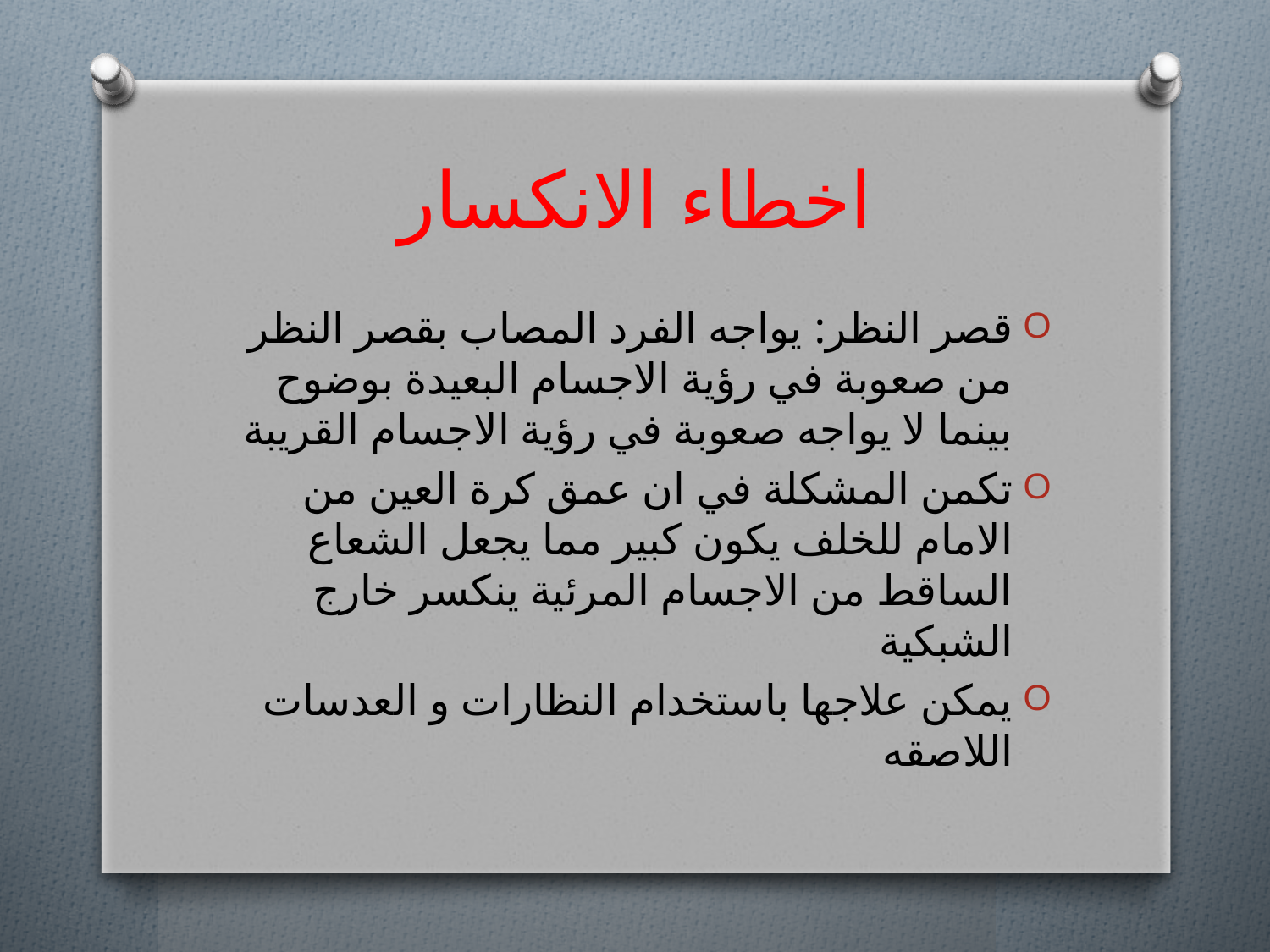

# اخطاء الانكسار
قصر النظر: يواجه الفرد المصاب بقصر النظر من صعوبة في رؤية الاجسام البعيدة بوضوح بينما لا يواجه صعوبة في رؤية الاجسام القريبة
تكمن المشكلة في ان عمق كرة العين من الامام للخلف يكون كبير مما يجعل الشعاع الساقط من الاجسام المرئية ينكسر خارج الشبكية
يمكن علاجها باستخدام النظارات و العدسات اللاصقه